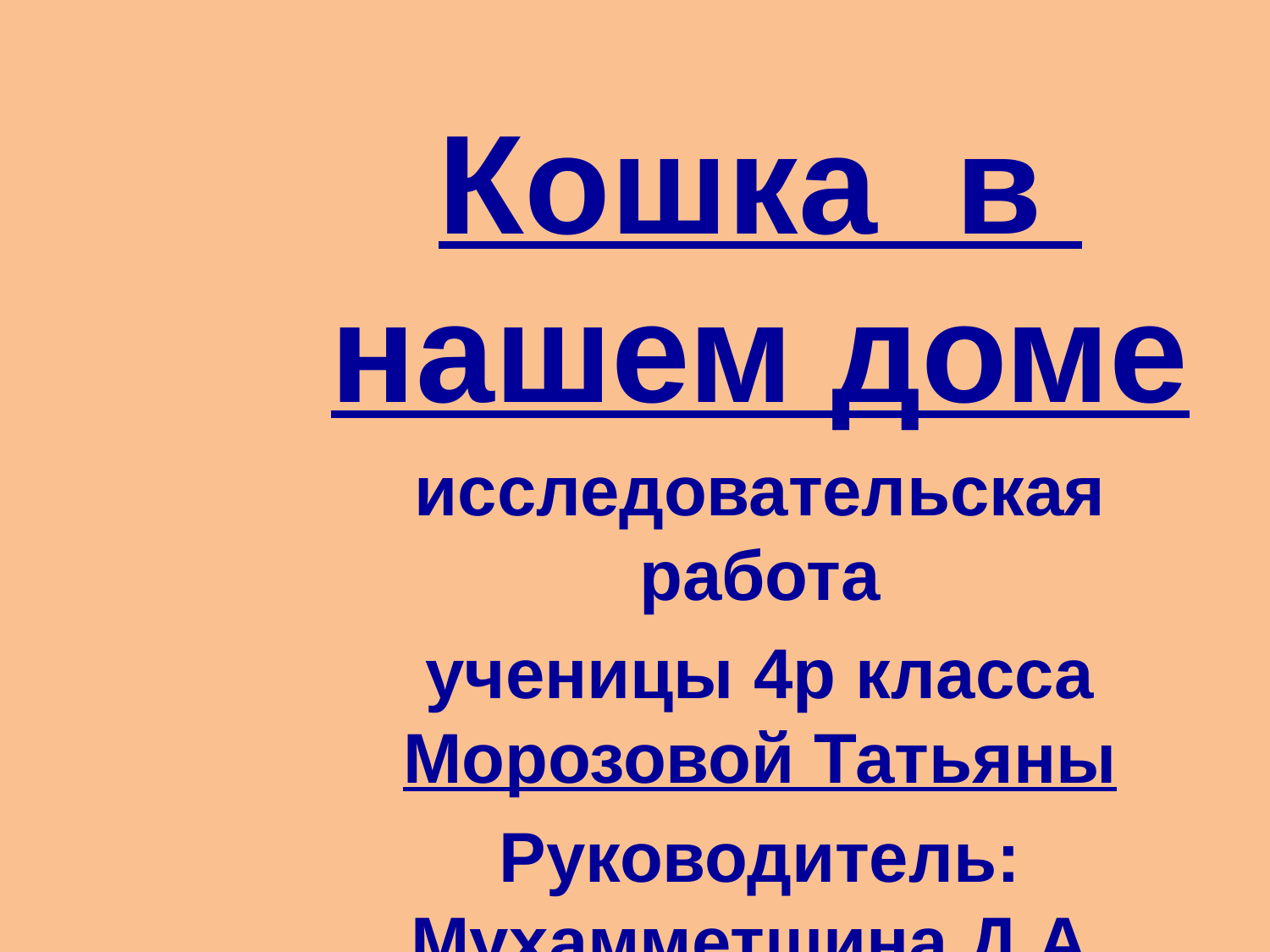

Кошка  в  нашем доме
исследовательская работа
ученицы 4р класса Морозовой Татьяны
Руководитель: Мухамметшина Д.А.